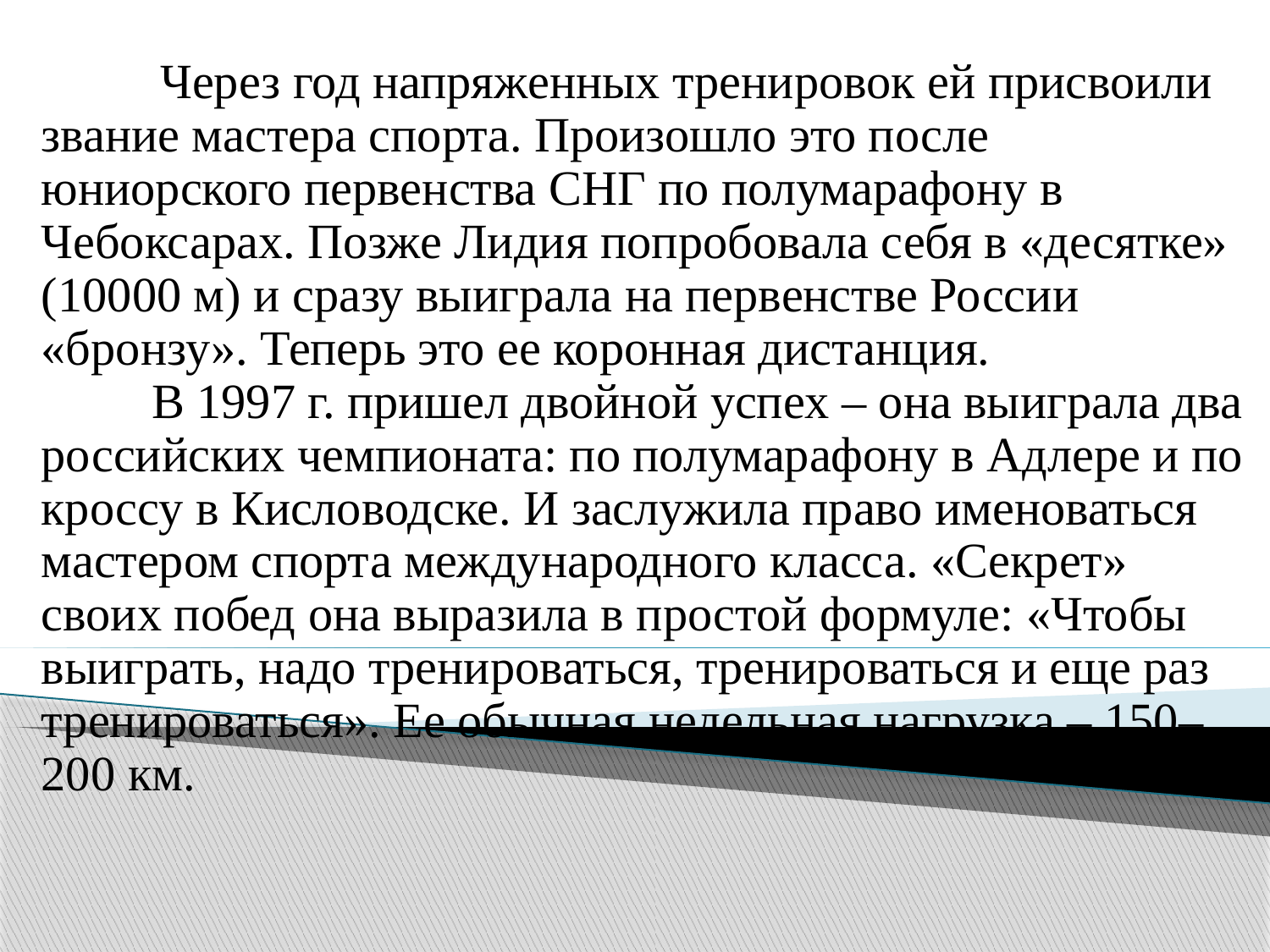

Через год напряженных тренировок ей присвоили звание мастера спорта. Произошло это после юниорского первенства СНГ по полумарафону в Чебоксарах. Позже Лидия попробовала себя в «десятке» (10000 м) и сразу выиграла на первенстве России «бронзу». Теперь это ее коронная дистанция.
         В 1997 г. пришел двойной успех – она выиграла два российских чемпионата: по полумарафону в Адлере и по кроссу в Кисловодске. И заслужила право именоваться мастером спорта международного класса. «Секрет» своих побед она выразила в простой формуле: «Чтобы выиграть, надо тренироваться, тренироваться и еще раз тренироваться». Ее обычная недельная нагрузка – 150–200 км.